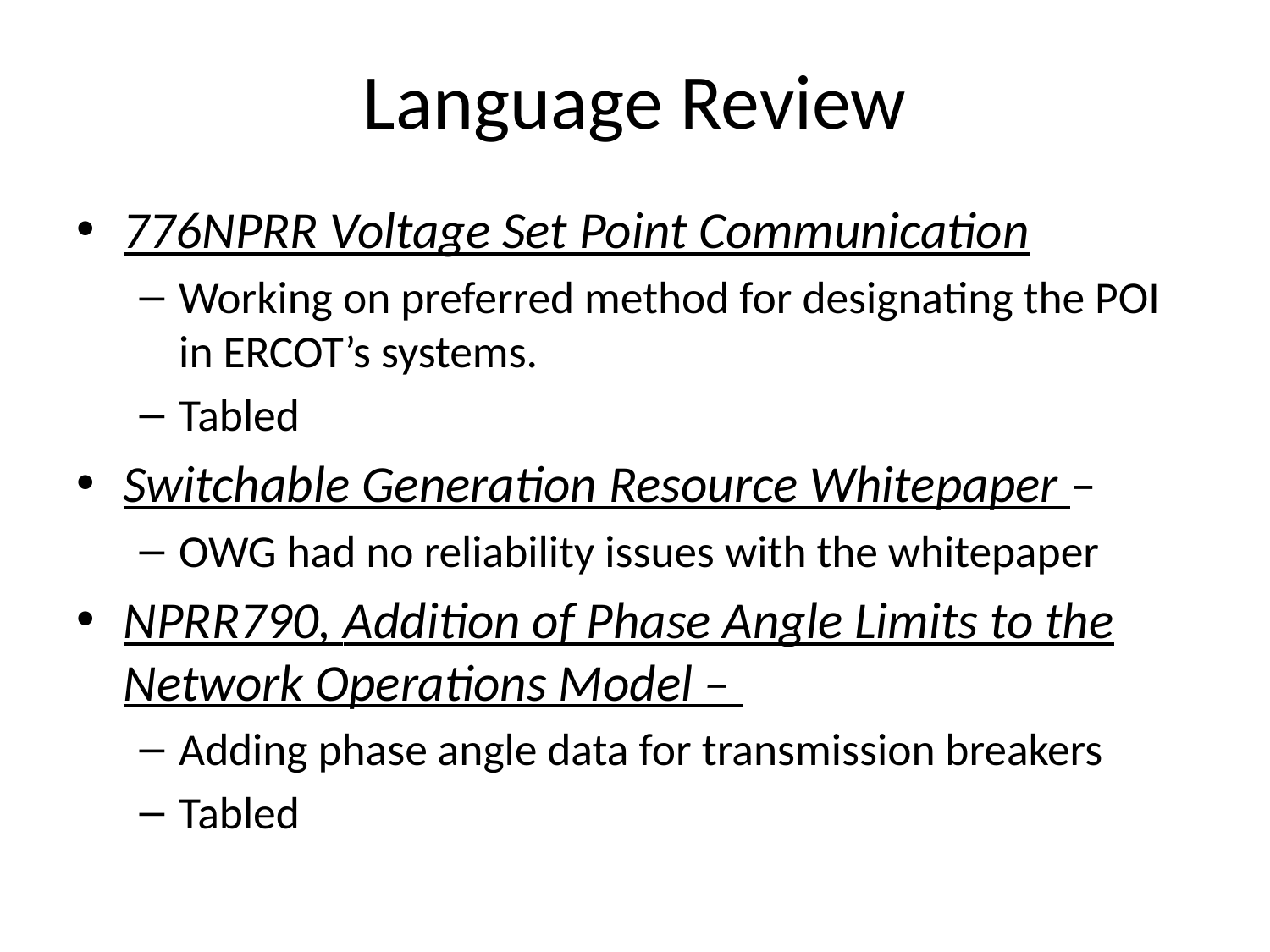

# Language Review
776NPRR Voltage Set Point Communication
Working on preferred method for designating the POI in ERCOT’s systems.
Tabled
Switchable Generation Resource Whitepaper –
OWG had no reliability issues with the whitepaper
NPRR790, Addition of Phase Angle Limits to the Network Operations Model –
Adding phase angle data for transmission breakers
Tabled